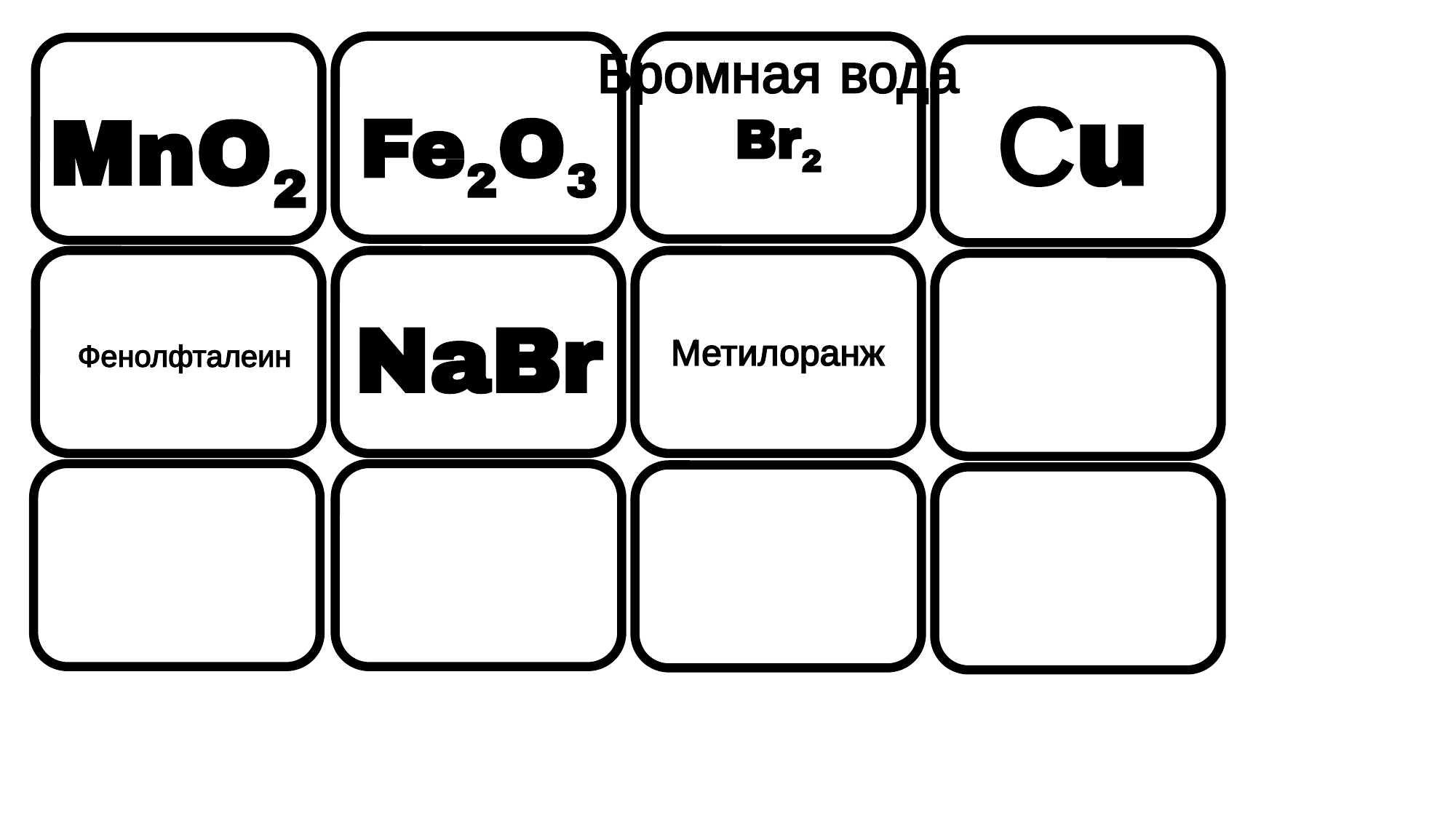

Бромная вода
Br2

Сu
MnO2
Fe2O3

NaBr
Метилоранж
Фенолфталеин